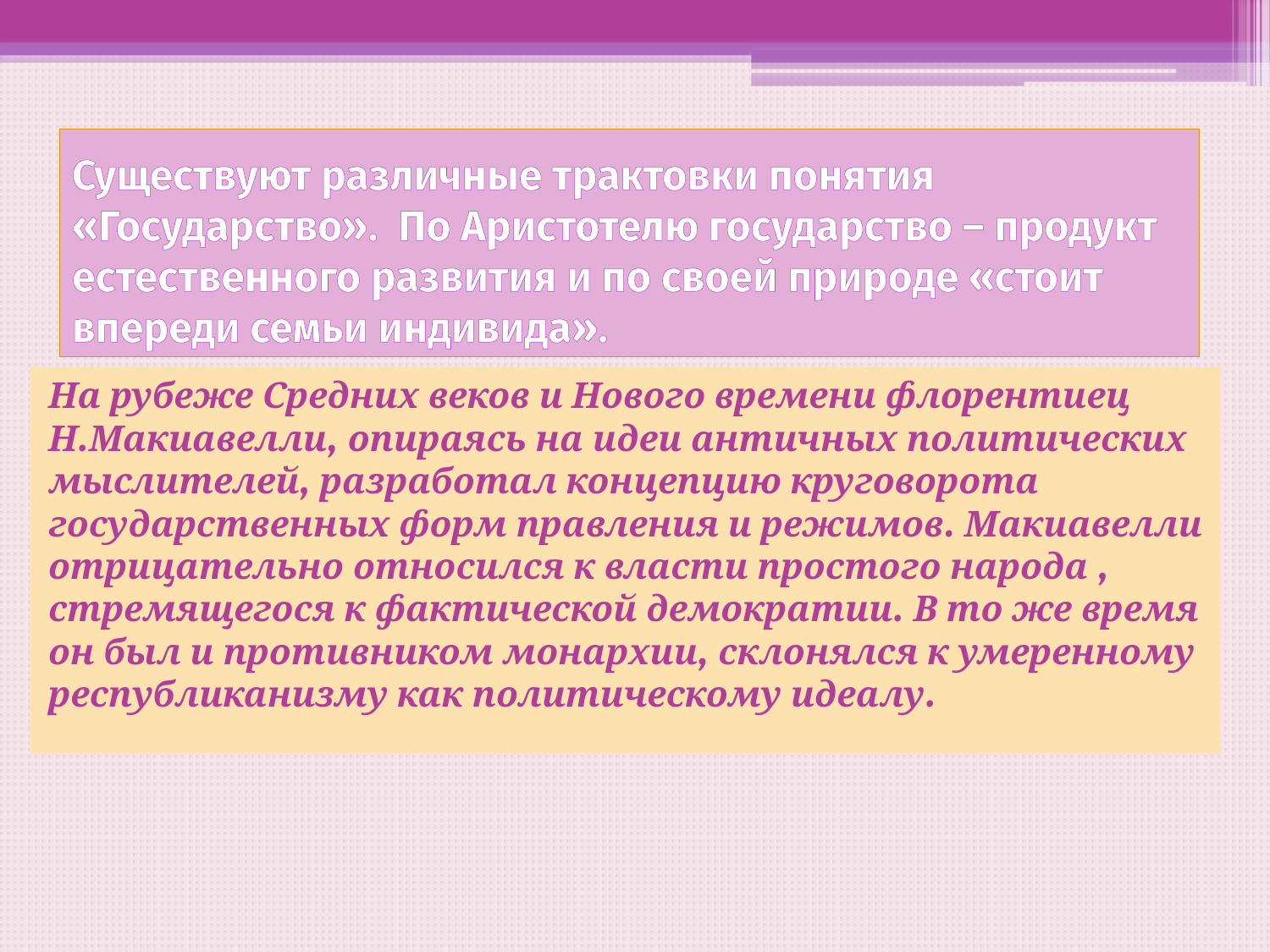

# Существуют различные трактовки понятия «Государство».  По Аристотелю государство – продукт естественного развития и по своей природе «стоит впереди семьи индивида».
На рубеже Средних веков и Нового времени флорентиец Н.Макиавелли, опираясь на идеи античных политических мыслителей, разработал концепцию круговорота государственных форм правления и режимов. Макиавелли отрицательно относился к власти простого народа , стремящегося к фактической демократии. В то же время он был и противником монархии, склонялся к умеренному республиканизму как политическому идеалу.